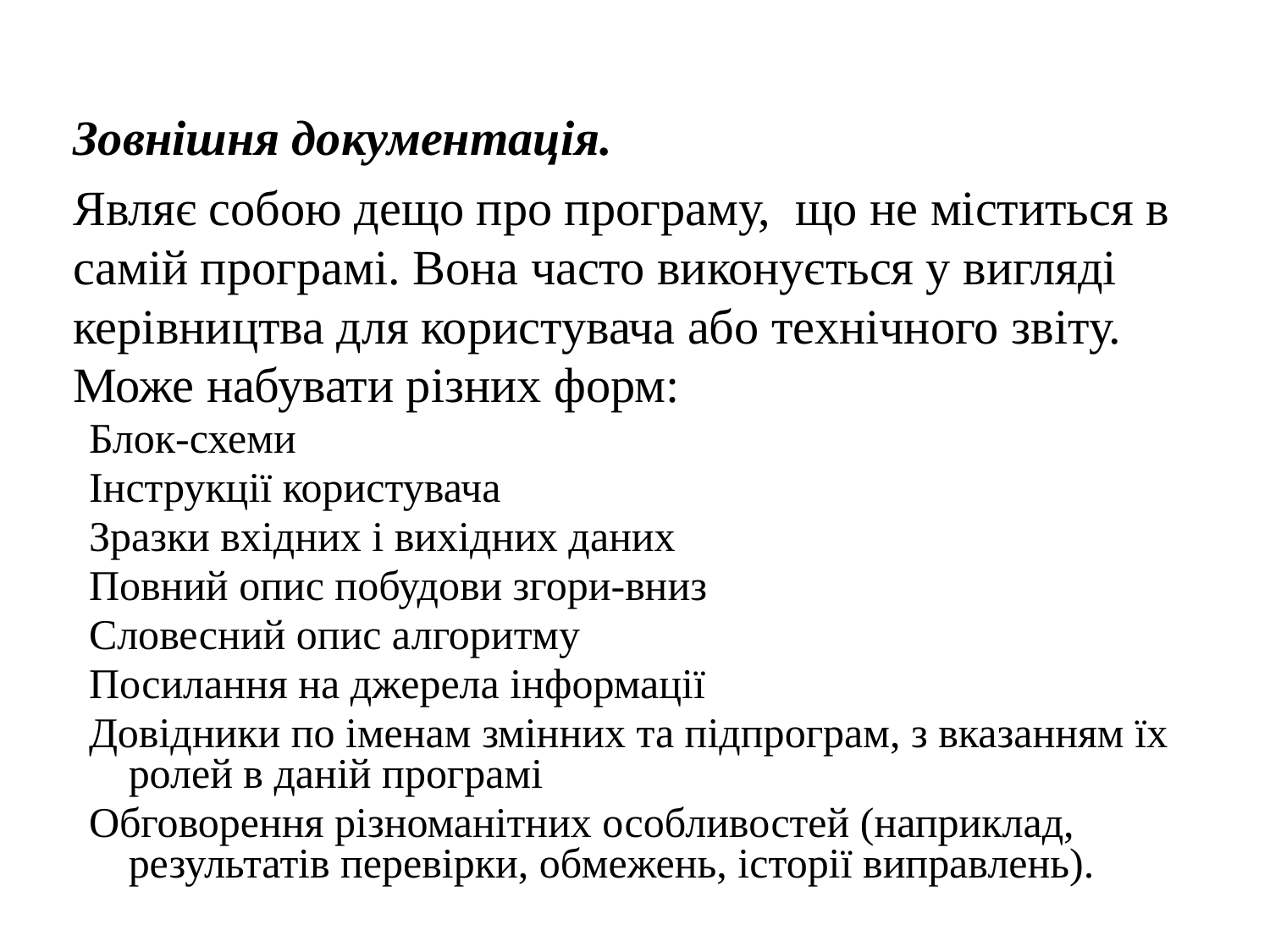

Зовнішня документація.
	Являє собою дещо про програму,  що не міститься в самій програмі. Вона часто виконується у вигляді керівництва для користувача або технічного звіту. Може набувати різних форм:
Блок-схеми
Інструкції користувача
Зразки вхідних і вихідних даних
Повний опис побудови згори-вниз
Словесний опис алгоритму
Посилання на джерела інформації
Довідники по іменам змінних та підпрограм, з вказанням їх ролей в даній програмі
Обговорення різноманітних особливостей (наприклад, результатів перевірки, обмежень, історії виправлень).